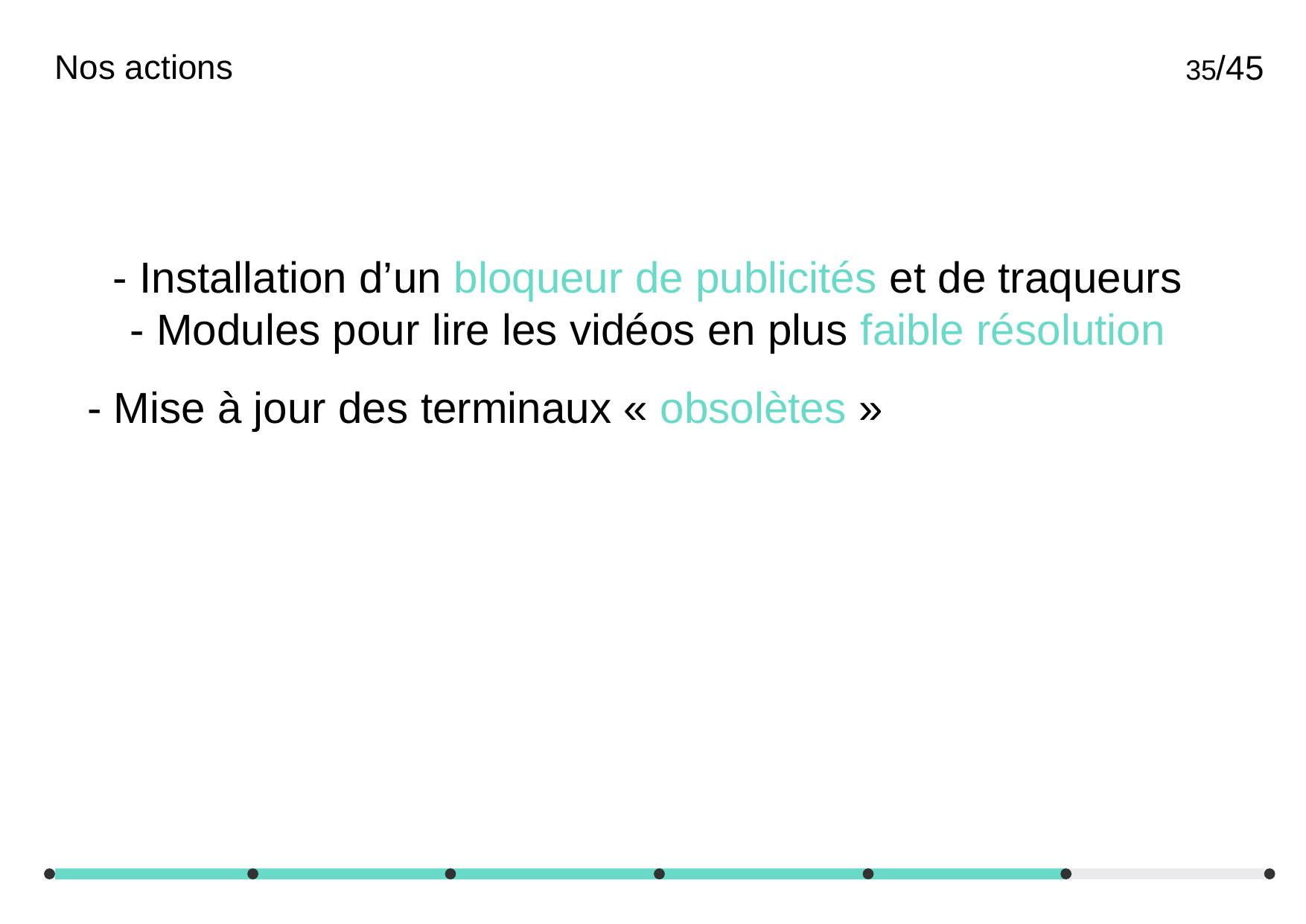

# Nos actions
35/45
- Installation d’un bloqueur de publicités et de traqueurs
- Modules pour lire les vidéos en plus faible résolution
- Mise à jour des terminaux « obsolètes »